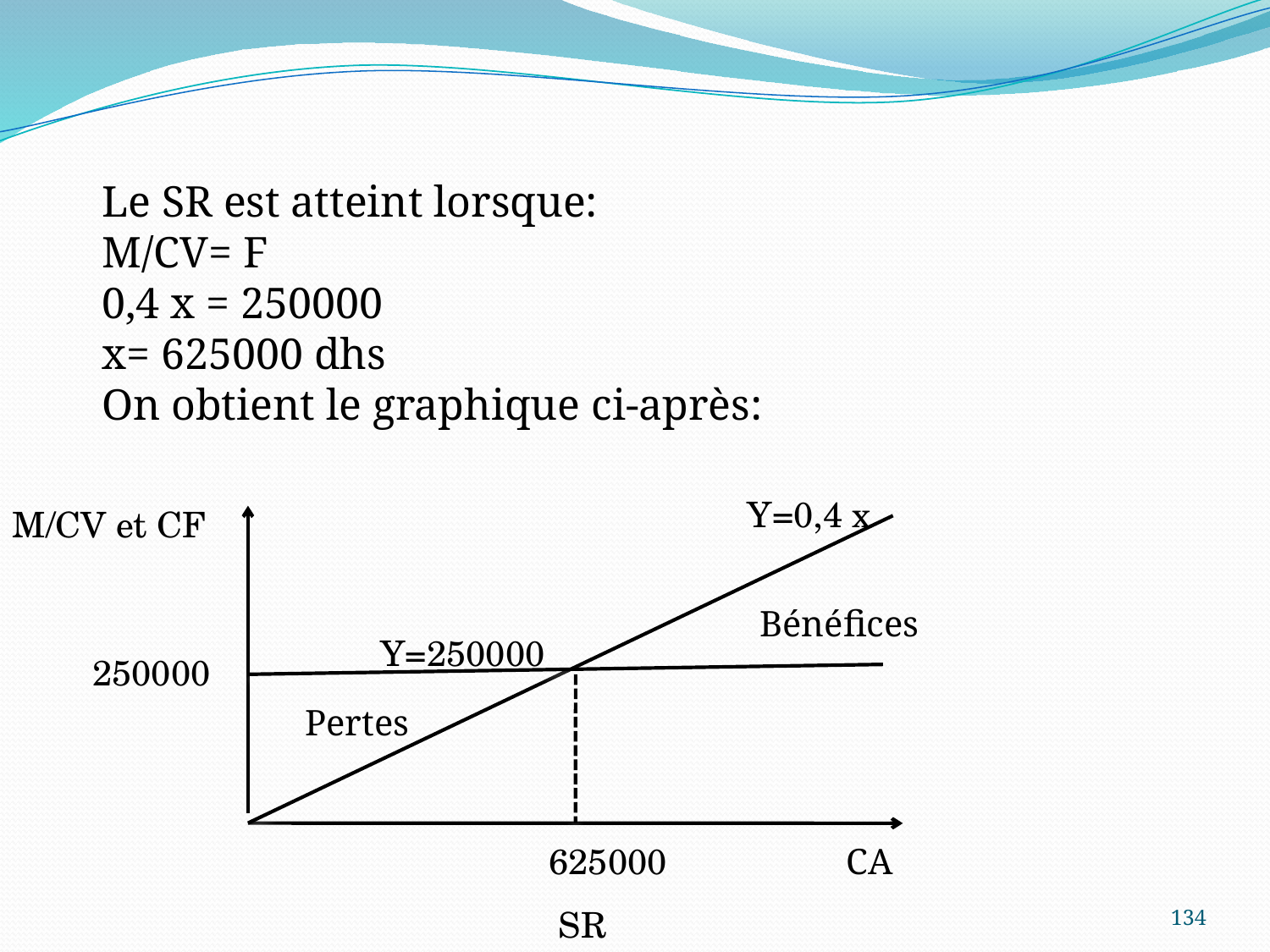

Le SR est atteint lorsque:
M/CV= F
0,4 x = 250000
x= 625000 dhs
On obtient le graphique ci-après:
Y=0,4 x
M/CV et CF
Bénéfices
Y=250000
250000
Pertes
625000
CA
134
SR